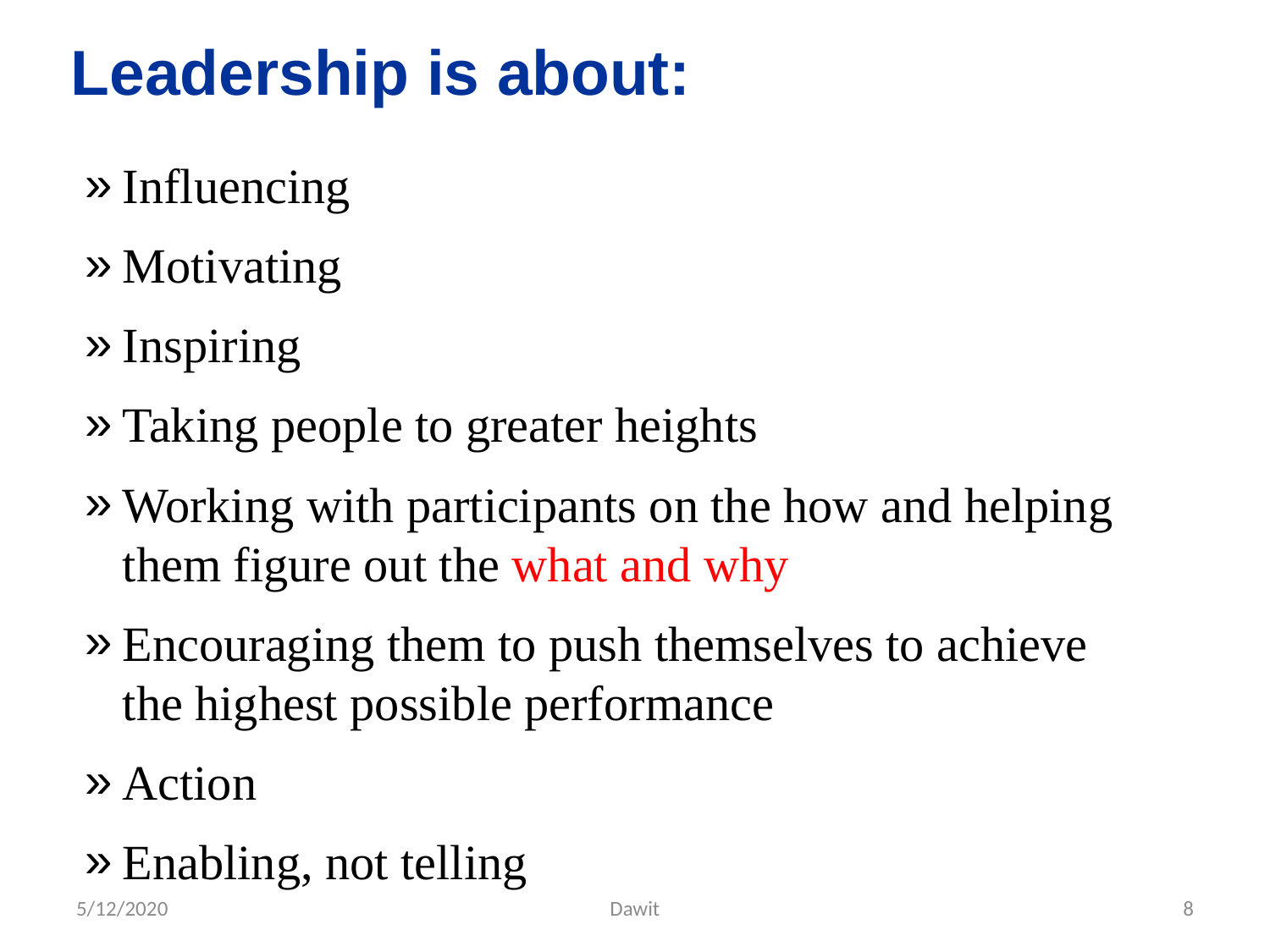

Leadership is about:
Influencing
Motivating
Inspiring
Taking people to greater heights
Working with participants on the how and helping them figure out the what and why
Encouraging them to push themselves to achieve the highest possible performance
Action
Enabling, not telling

5/12/2020
Dawit
8